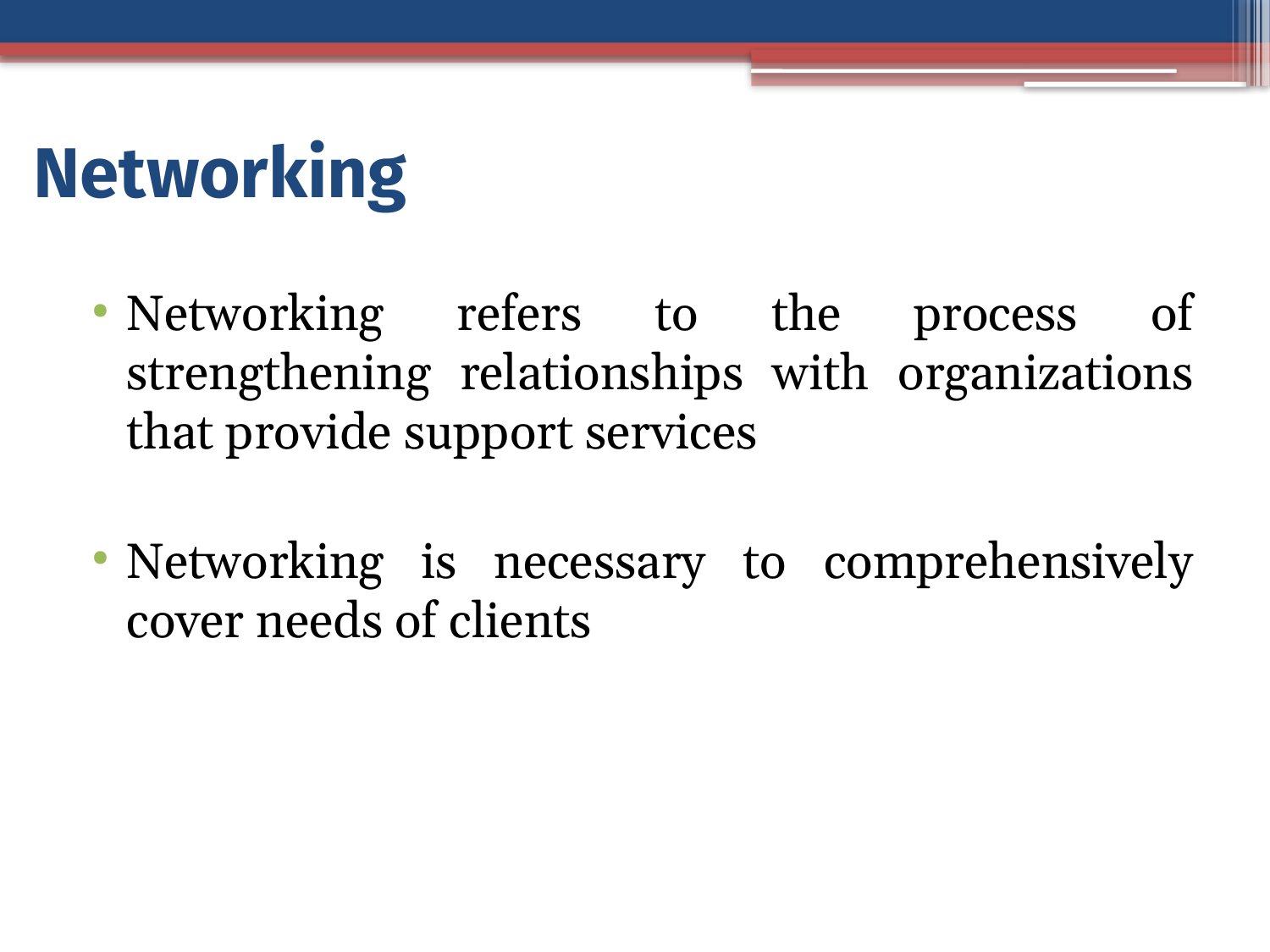

# Networking
Networking refers to the process of strengthening relationships with organizations that provide support services

Networking is necessary to comprehensively cover needs of clients